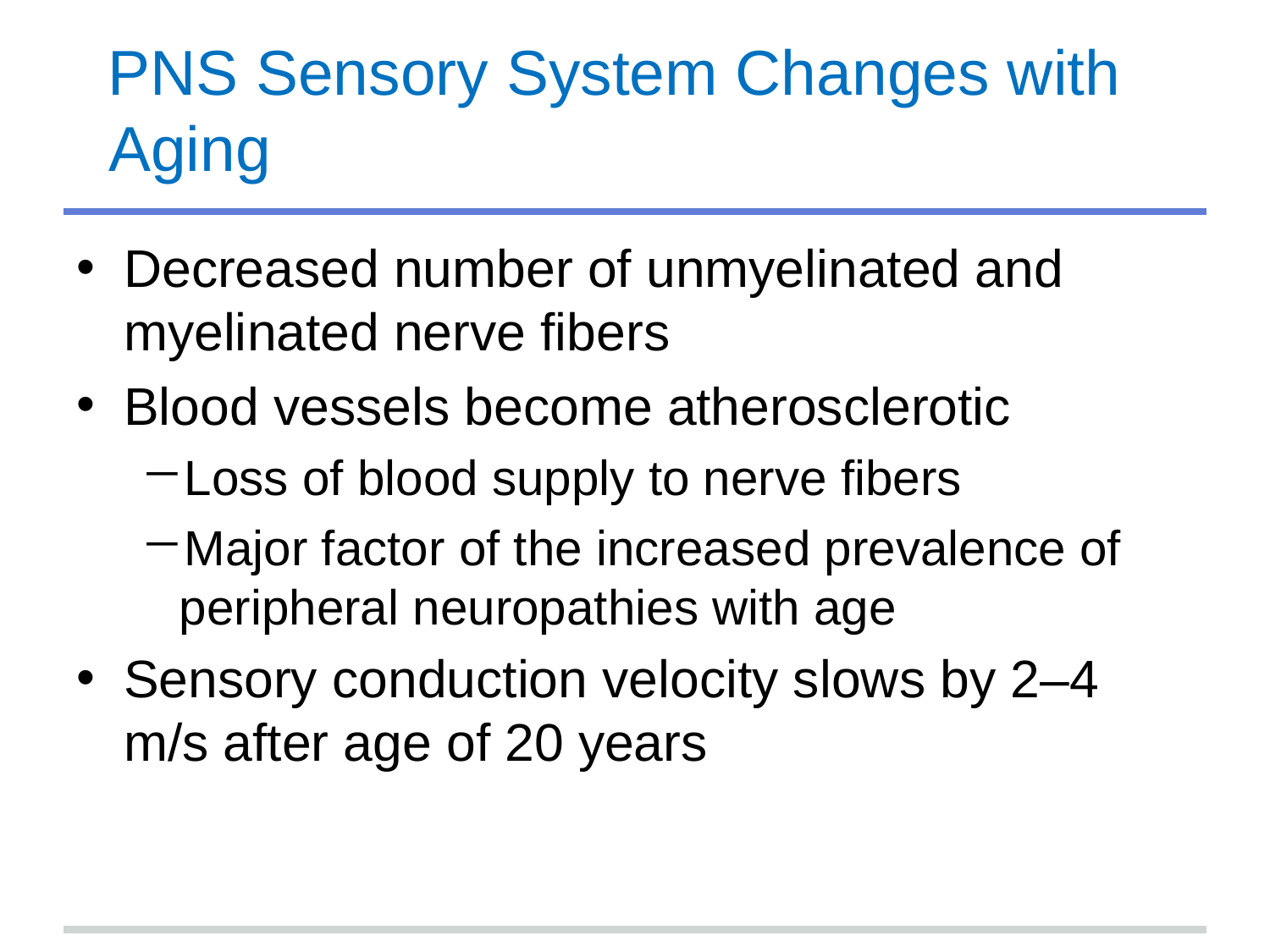

# PNS Sensory System Changes with Aging
Decreased number of unmyelinated and myelinated nerve fibers
Blood vessels become atherosclerotic
Loss of blood supply to nerve fibers
Major factor of the increased prevalence of peripheral neuropathies with age
Sensory conduction velocity slows by 2–4 m/s after age of 20 years